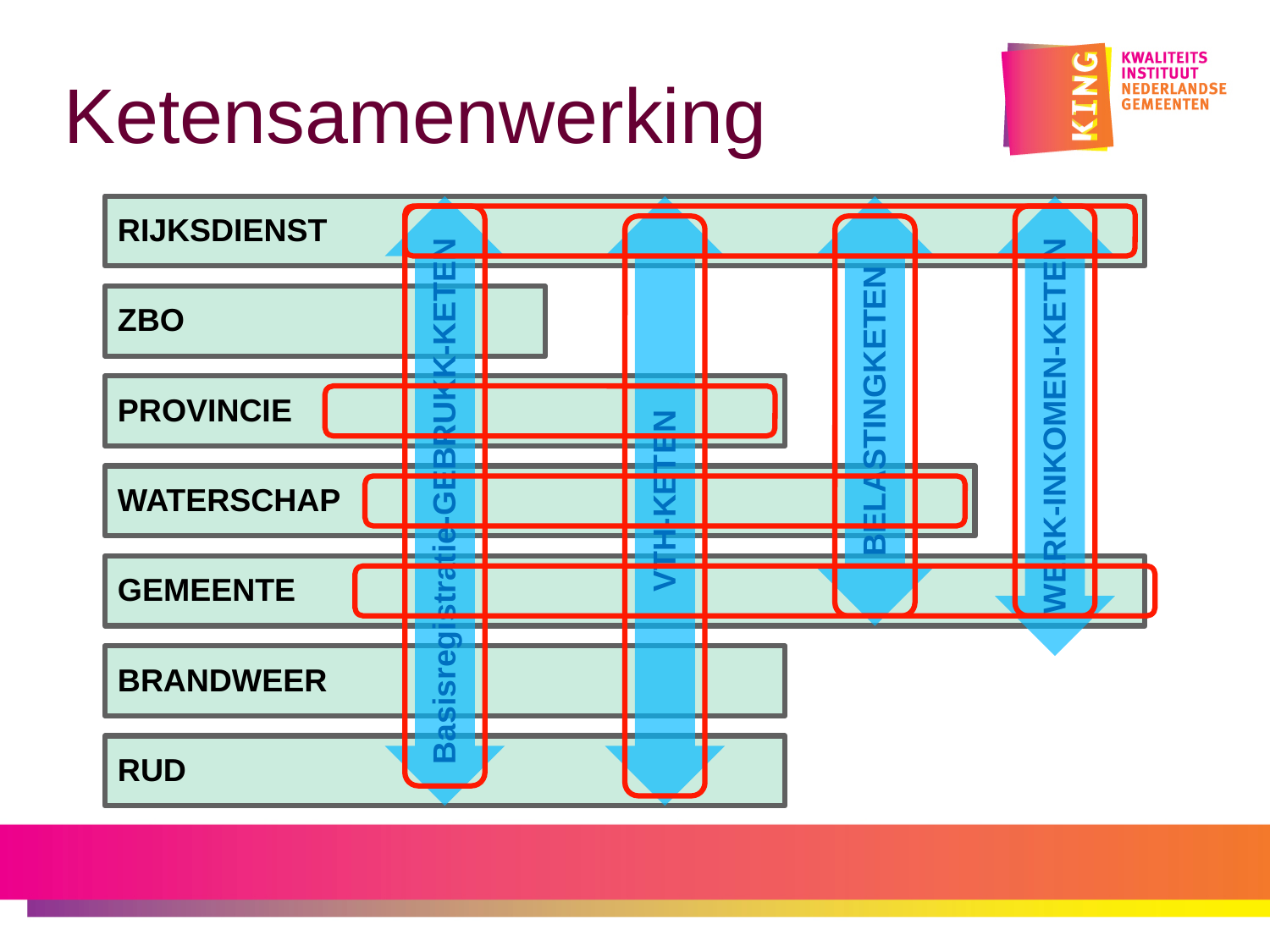

# Ketensamenwerking

RIJKSDIENST
Basisregistratie-GEBRUKK-KETEN
VTH-KETEN
BELASTINGKETEN
WERK-INKOMEN-KETEN

ZBO
PROVINCIE
WATERSCHAP
GEMEENTE
BRANDWEER
RUD